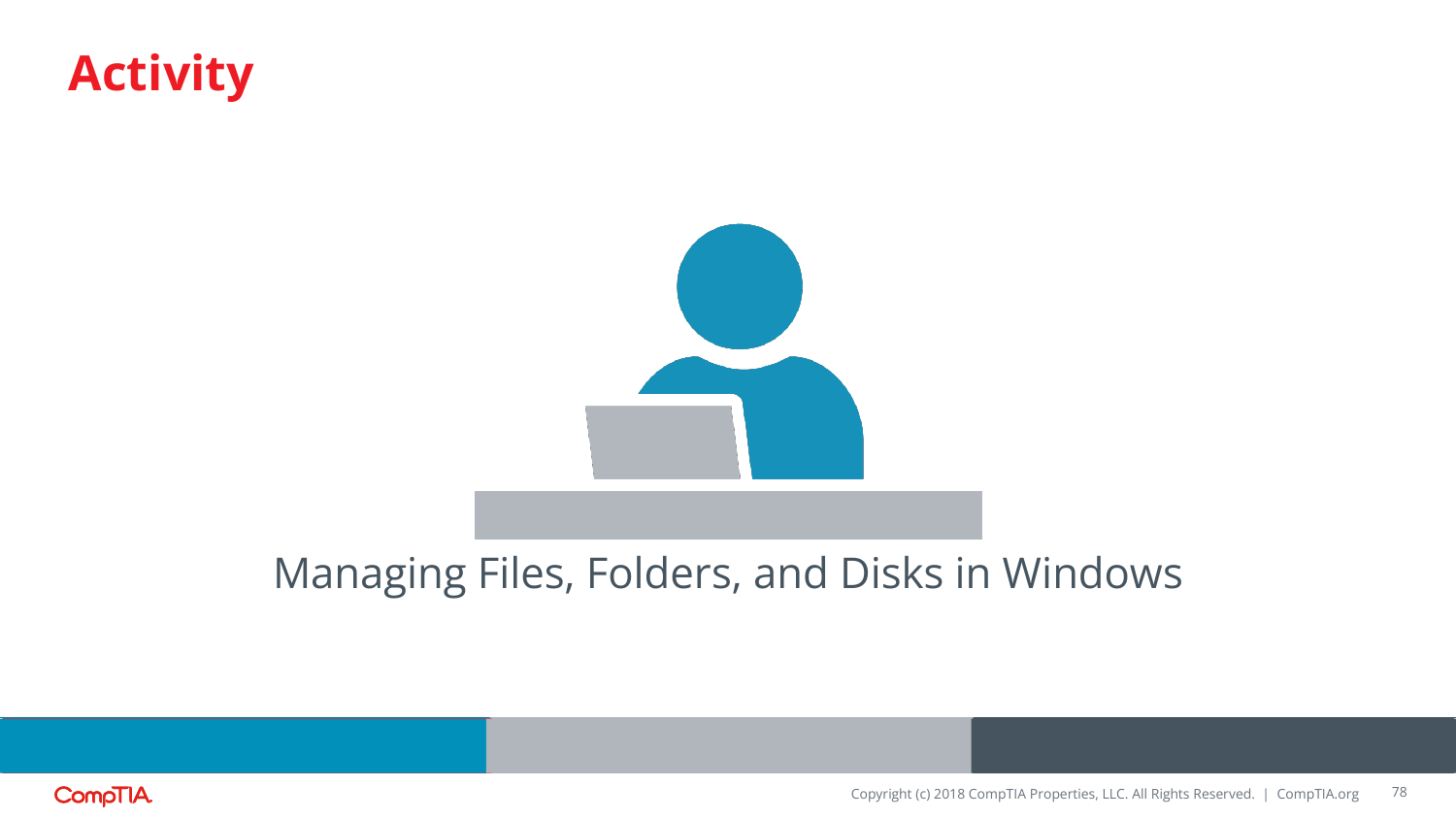

Managing Files, Folders, and Disks in Windows
78